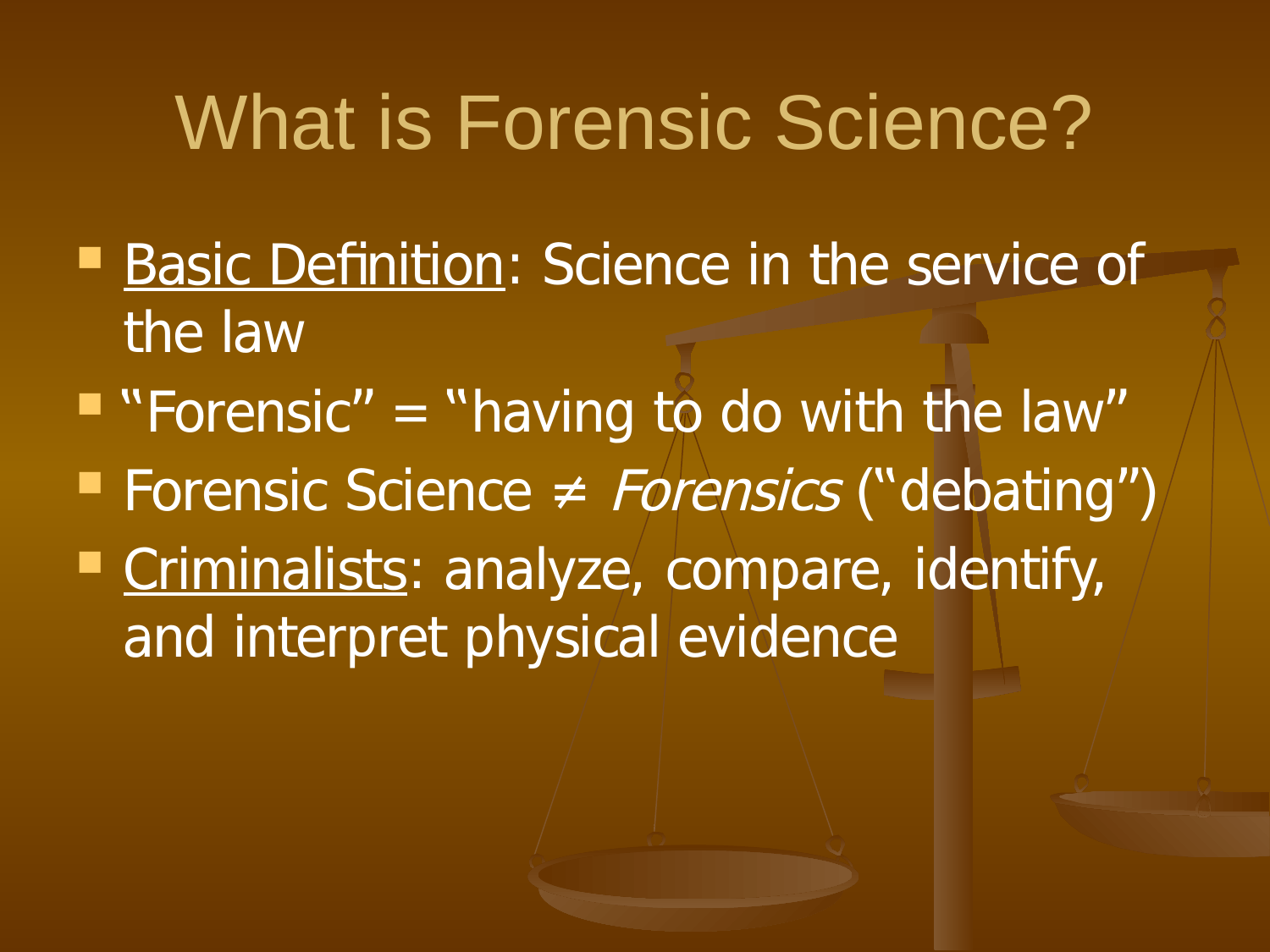

# What is Forensic Science?
Basic Definition: Science in the service of the law
“Forensic” = “having to do with the law”
Forensic Science ≠ Forensics (“debating”)
Criminalists: analyze, compare, identify, and interpret physical evidence